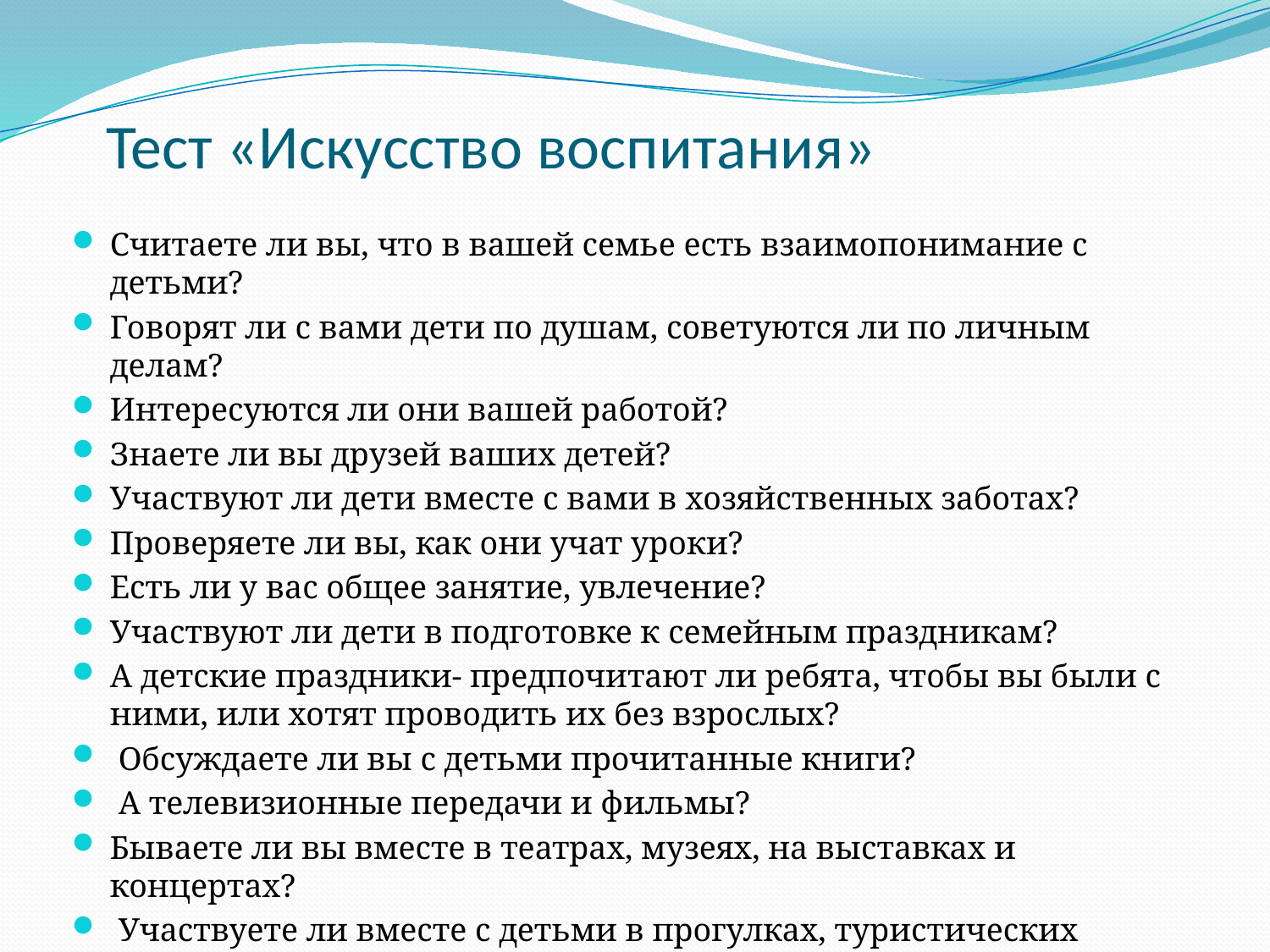

# Тест «Искусство воспитания»
Считаете ли вы, что в вашей семье есть взаимопонимание с детьми?
Говорят ли с вами дети по душам, советуются ли по личным делам?
Интересуются ли они вашей работой?
Знаете ли вы друзей ваших детей?
Участвуют ли дети вместе с вами в хозяйственных заботах?
Проверяете ли вы, как они учат уроки?
Есть ли у вас общее занятие, увлечение?
Участвуют ли дети в подготовке к семейным праздникам?
А детские праздники- предпочитают ли ребята, чтобы вы были с ними, или хотят проводить их без взрослых?
 Обсуждаете ли вы с детьми прочитанные книги?
 А телевизионные передачи и фильмы?
Бываете ли вы вместе в театрах, музеях, на выставках и концертах?
 Участвуете ли вместе с детьми в прогулках, туристических походах?
Предпочитаете ли вы проводить отпуск вместе с детьми или нет?